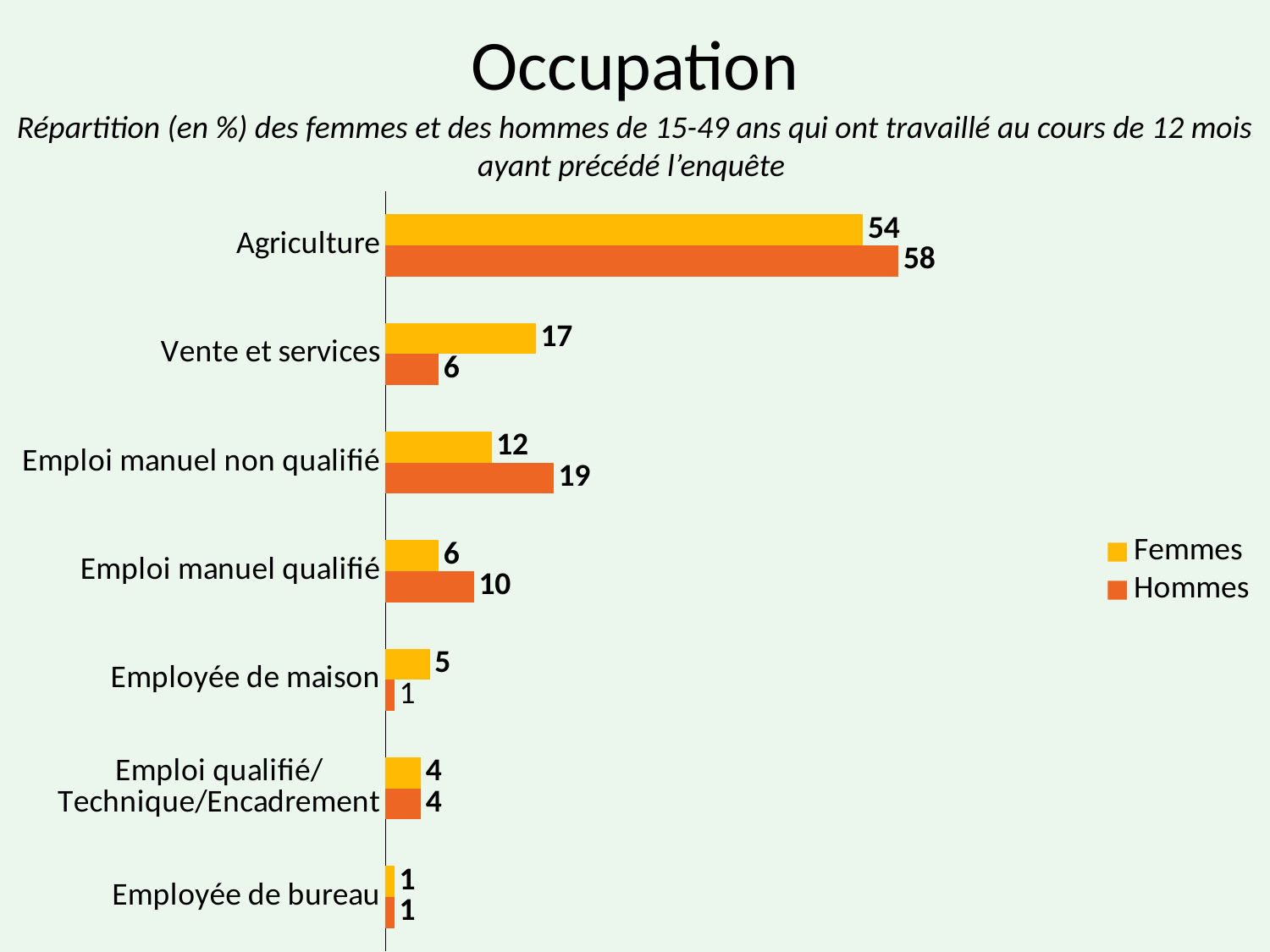

# Occupation
Répartition (en %) des femmes et des hommes de 15-49 ans qui ont travaillé au cours de 12 mois ayant précédé l’enquête

### Chart

| Category | Hommes | Femmes |
|---|---|---|
| Employée de bureau | 1.0 | 1.0 |
| Emploi qualifié/
Technique/Encadrement | 4.0 | 4.0 |
| Employée de maison | 1.0 | 5.0 |
| Emploi manuel qualifié | 10.0 | 6.0 |
| Emploi manuel non qualifié | 19.0 | 12.0 |
| Vente et services | 6.0 | 17.0 |
| Agriculture | 58.0 | 54.0 |